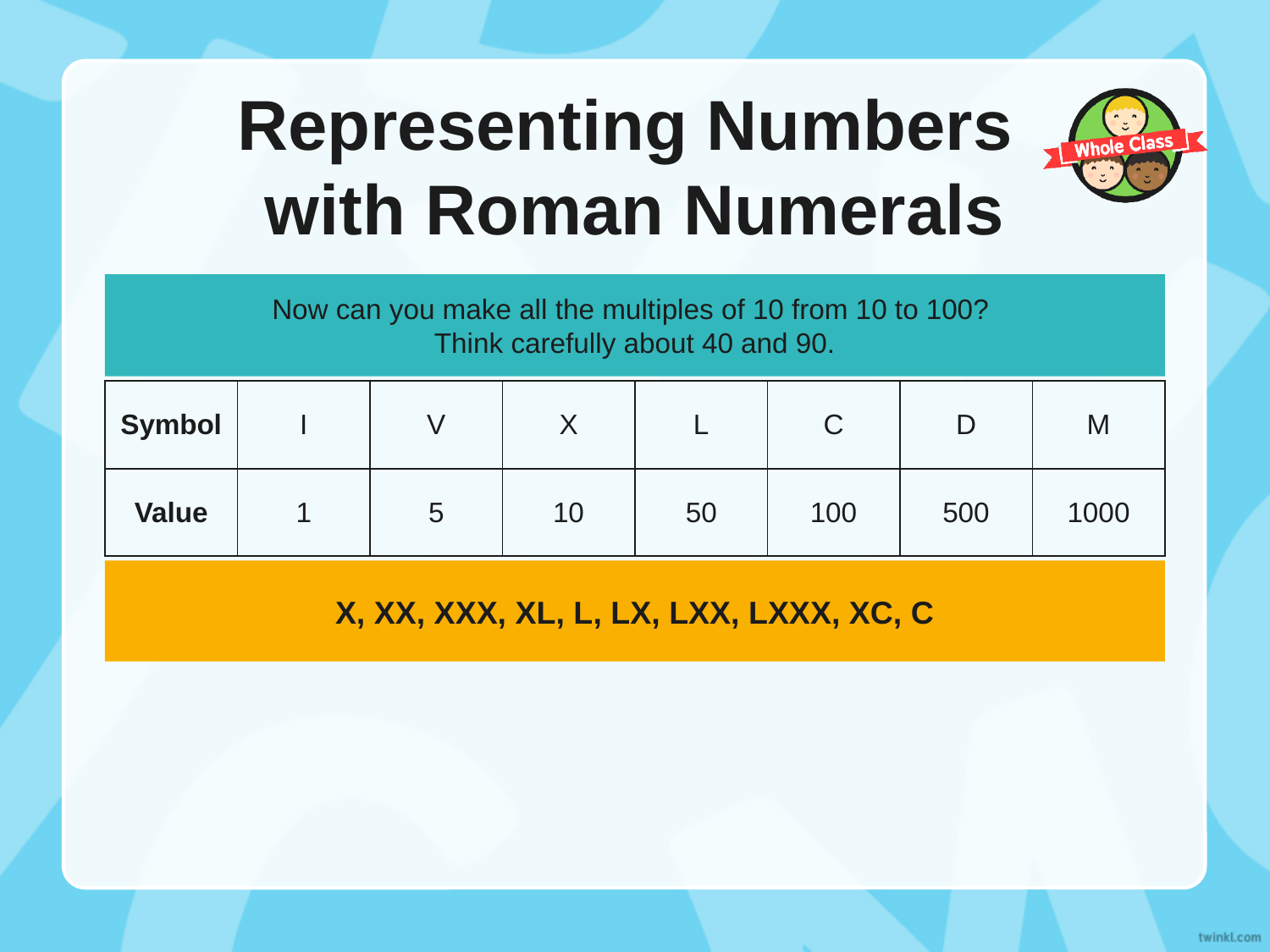

Representing Numbers
with Roman Numerals
Now can you make all the multiples of 10 from 10 to 100?
Think carefully about 40 and 90.
| Symbol | I | V | X | L | C | D | M |
| --- | --- | --- | --- | --- | --- | --- | --- |
| Value | 1 | 5 | 10 | 50 | 100 | 500 | 1000 |
X, XX, XXX, XL, L, LX, LXX, LXXX, XC, C